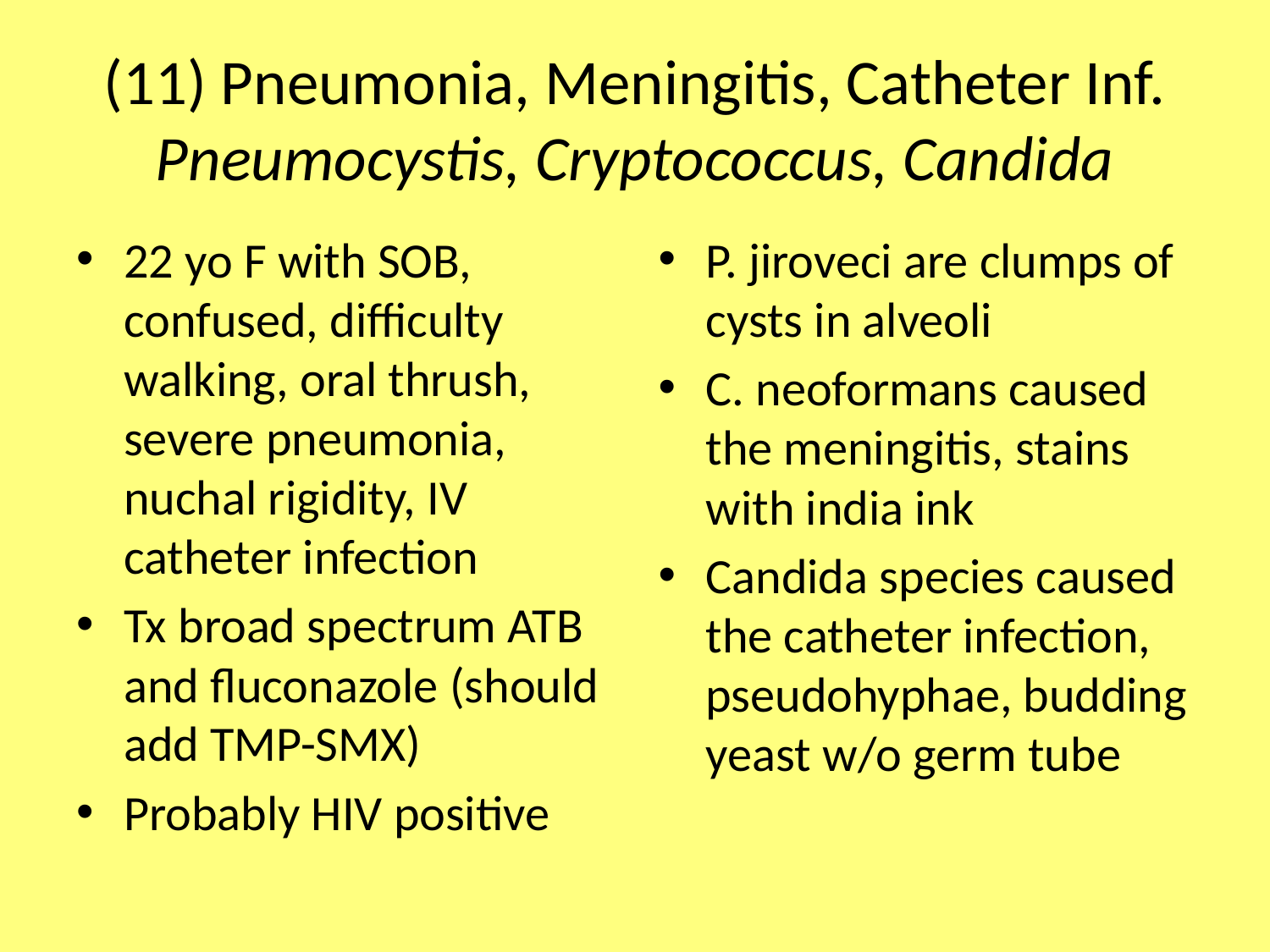

# (11) Pneumonia, Meningitis, Catheter Inf. Pneumocystis, Cryptococcus, Candida
22 yo F with SOB, confused, difficulty walking, oral thrush, severe pneumonia, nuchal rigidity, IV catheter infection
Tx broad spectrum ATB and fluconazole (should add TMP-SMX)
Probably HIV positive
P. jiroveci are clumps of cysts in alveoli
C. neoformans caused the meningitis, stains with india ink
Candida species caused the catheter infection, pseudohyphae, budding yeast w/o germ tube